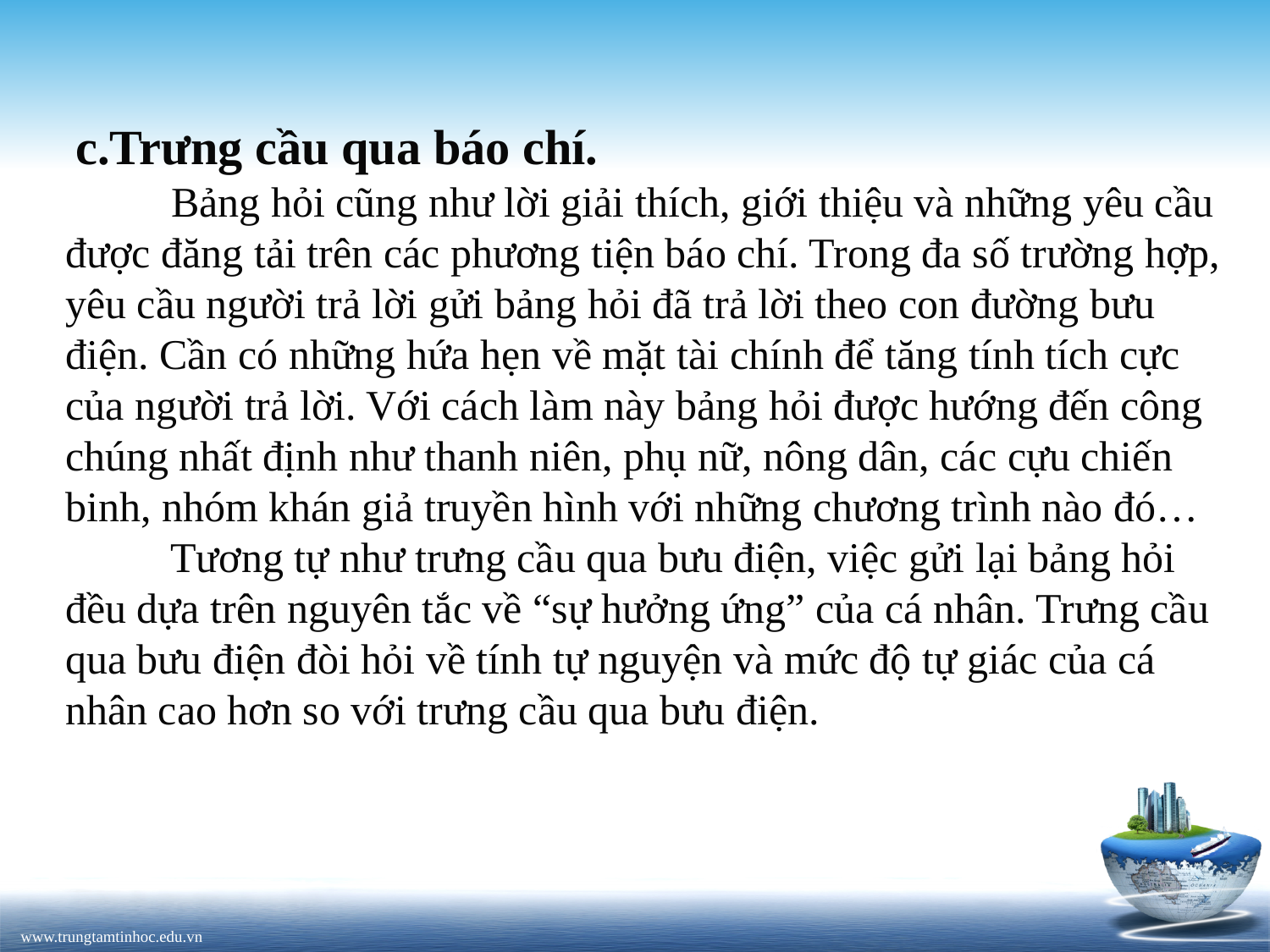

c.Trưng cầu qua báo chí.
          Bảng hỏi cũng như lời giải thích, giới thiệu và những yêu cầu được đăng tải trên các phương tiện báo chí. Trong đa số trường hợp, yêu cầu người trả lời gửi bảng hỏi đã trả lời theo con đường bưu điện. Cần có những hứa hẹn về mặt tài chính để tăng tính tích cực của người trả lời. Với cách làm này bảng hỏi được hướng đến công chúng nhất định như thanh niên, phụ nữ, nông dân, các cựu chiến binh, nhóm khán giả truyền hình với những chương trình nào đó…
          Tương tự như trưng cầu qua bưu điện, việc gửi lại bảng hỏi đều dựa trên nguyên tắc về “sự hưởng ứng” của cá nhân. Trưng cầu qua bưu điện đòi hỏi về tính tự nguyện và mức độ tự giác của cá nhân cao hơn so với trưng cầu qua bưu điện.